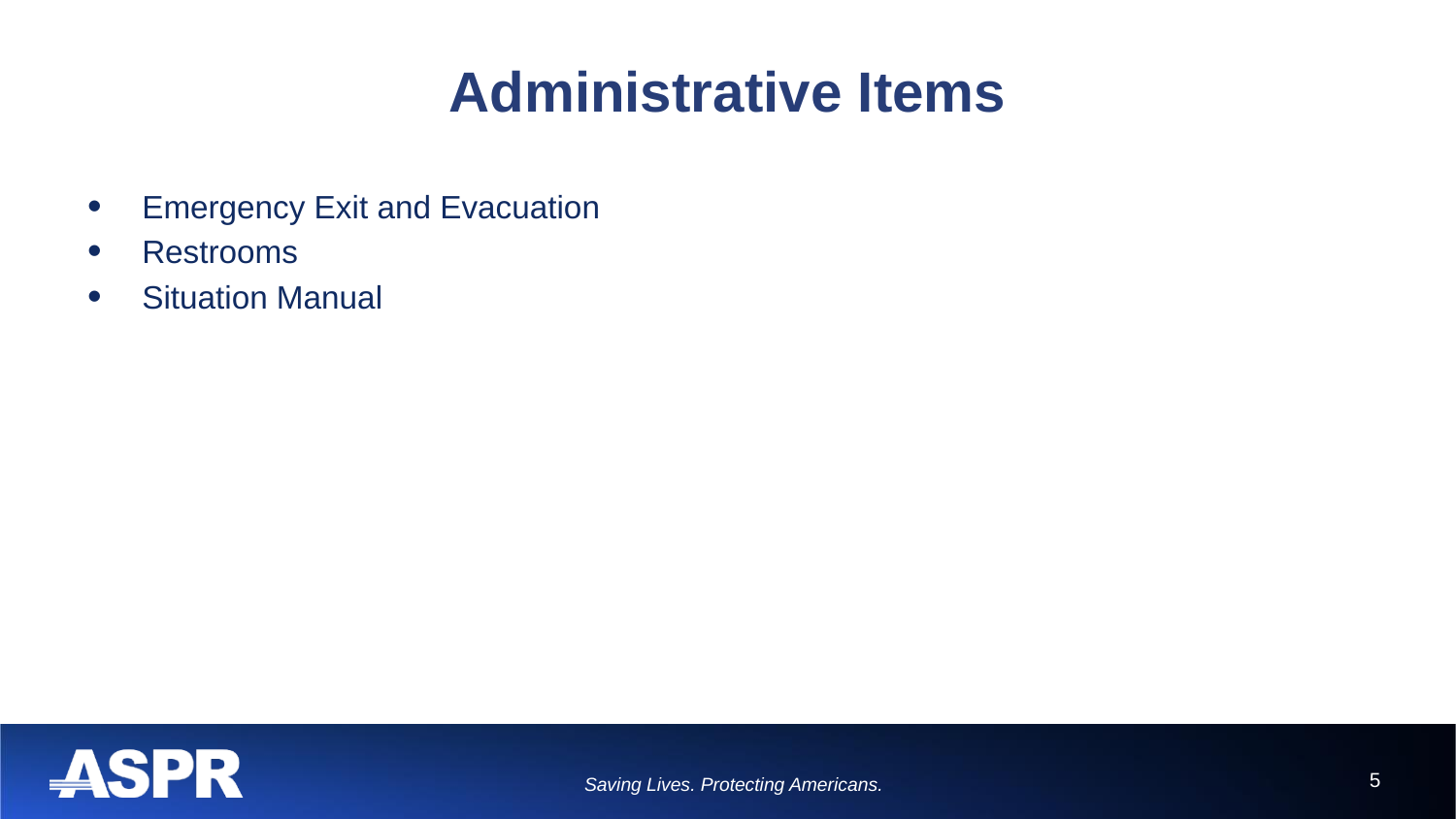

# Administrative Items
Emergency Exit and Evacuation
Restrooms
Situation Manual